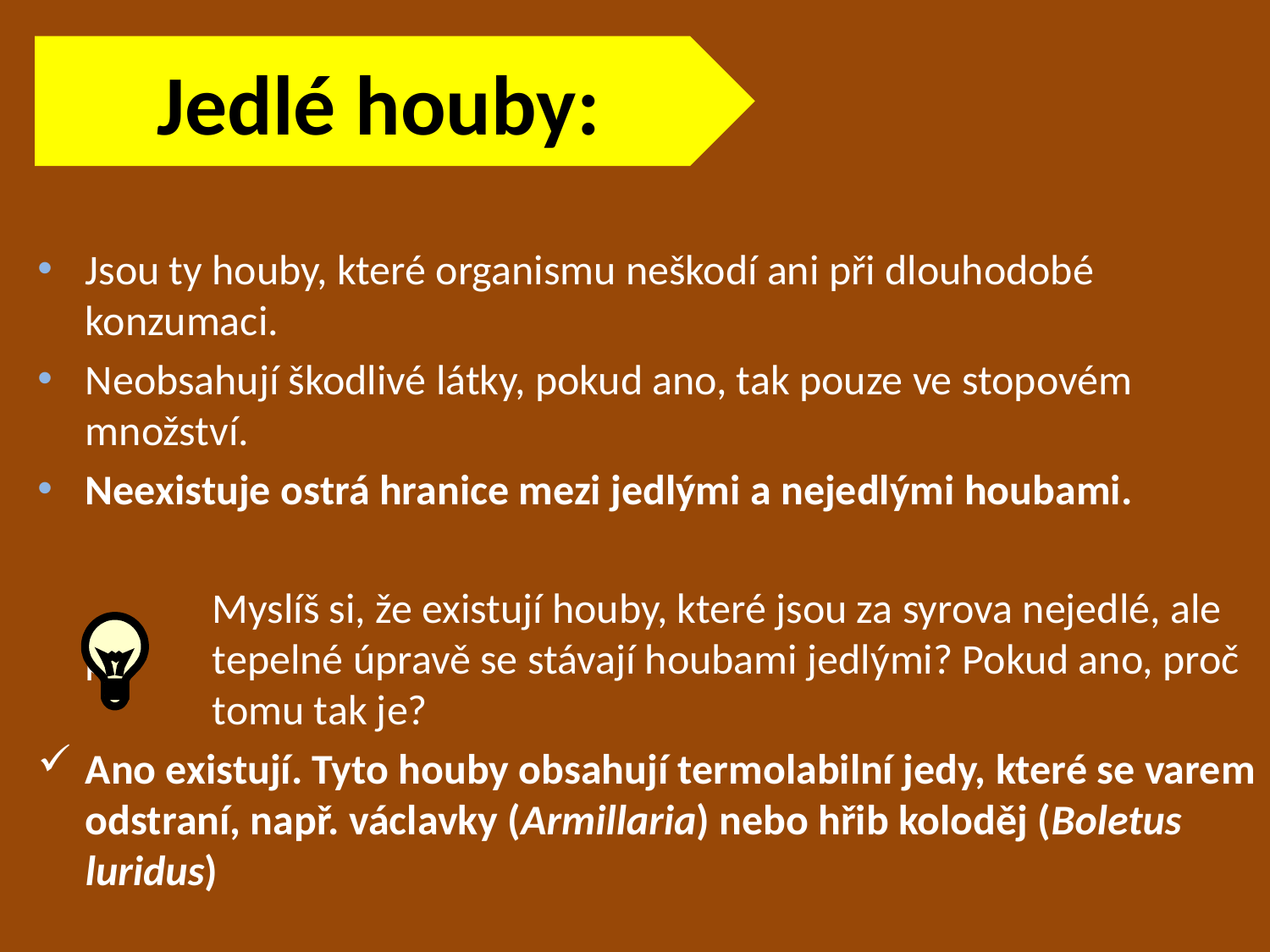

Jedlé houby:
Jsou ty houby, které organismu neškodí ani při dlouhodobé konzumaci.
Neobsahují škodlivé látky, pokud ano, tak pouze ve stopovém množství.
Neexistuje ostrá hranice mezi jedlými a nejedlými houbami.

		Myslíš si, že existují houby, které jsou za syrova nejedlé, ale po 	tepelné úpravě se stávají houbami jedlými? Pokud ano, proč 	tomu tak je?
Ano existují. Tyto houby obsahují termolabilní jedy, které se varem odstraní, např. václavky (Armillaria) nebo hřib koloděj (Boletus luridus)